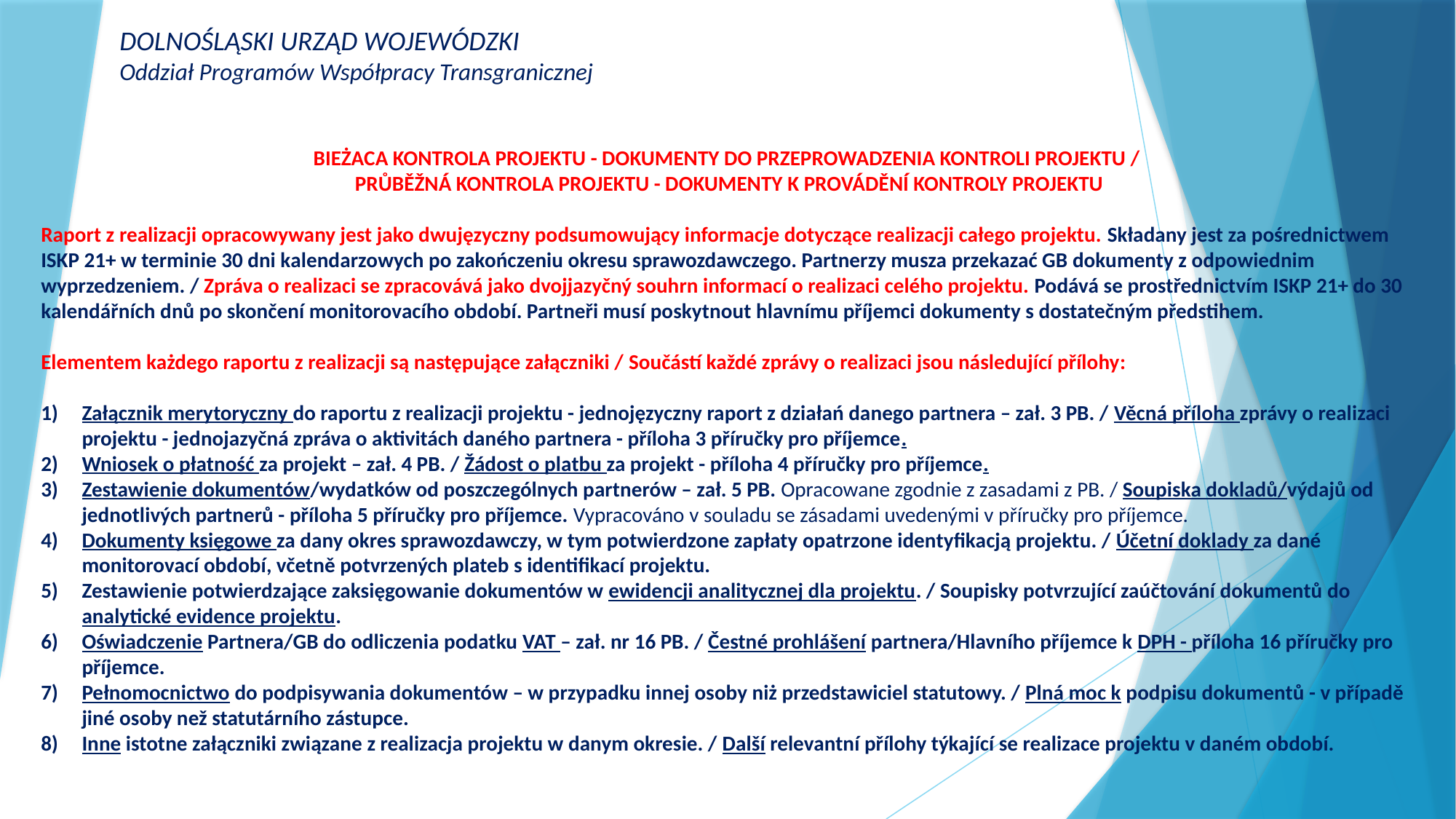

DOLNOŚLĄSKI URZĄD WOJEWÓDZKI
Oddział Programów Współpracy Transgranicznej
BIEŻACA KONTROLA PROJEKTU - DOKUMENTY DO PRZEPROWADZENIA KONTROLI PROJEKTU /
PRŮBĚŽNÁ KONTROLA PROJEKTU - DOKUMENTY K PROVÁDĚNÍ KONTROLY PROJEKTU

Raport z realizacji opracowywany jest jako dwujęzyczny podsumowujący informacje dotyczące realizacji całego projektu. Składany jest za pośrednictwem ISKP 21+ w terminie 30 dni kalendarzowych po zakończeniu okresu sprawozdawczego. Partnerzy musza przekazać GB dokumenty z odpowiednim wyprzedzeniem. / Zpráva o realizaci se zpracovává jako dvojjazyčný souhrn informací o realizaci celého projektu. Podává se prostřednictvím ISKP 21+ do 30 kalendářních dnů po skončení monitorovacího období. Partneři musí poskytnout hlavnímu příjemci dokumenty s dostatečným předstihem.

Elementem każdego raportu z realizacji są następujące załączniki / Součástí každé zprávy o realizaci jsou následující přílohy:

Załącznik merytoryczny do raportu z realizacji projektu - jednojęzyczny raport z działań danego partnera – zał. 3 PB. / Věcná příloha zprávy o realizaci projektu - jednojazyčná zpráva o aktivitách daného partnera - příloha 3 příručky pro příjemce.
Wniosek o płatność za projekt – zał. 4 PB. / Žádost o platbu za projekt - příloha 4 příručky pro příjemce.
Zestawienie dokumentów/wydatków od poszczególnych partnerów – zał. 5 PB. Opracowane zgodnie z zasadami z PB. / Soupiska dokladů/výdajů od jednotlivých partnerů - příloha 5 příručky pro příjemce. Vypracováno v souladu se zásadami uvedenými v příručky pro příjemce.
Dokumenty księgowe za dany okres sprawozdawczy, w tym potwierdzone zapłaty opatrzone identyfikacją projektu. / Účetní doklady za dané monitorovací období, včetně potvrzených plateb s identifikací projektu.
Zestawienie potwierdzające zaksięgowanie dokumentów w ewidencji analitycznej dla projektu. / Soupisky potvrzující zaúčtování dokumentů do analytické evidence projektu.
Oświadczenie Partnera/GB do odliczenia podatku VAT – zał. nr 16 PB. / Čestné prohlášení partnera/Hlavního příjemce k DPH - příloha 16 příručky pro příjemce.
Pełnomocnictwo do podpisywania dokumentów – w przypadku innej osoby niż przedstawiciel statutowy. / Plná moc k podpisu dokumentů - v případě jiné osoby než statutárního zástupce.
Inne istotne załączniki związane z realizacja projektu w danym okresie. / Další relevantní přílohy týkající se realizace projektu v daném období.